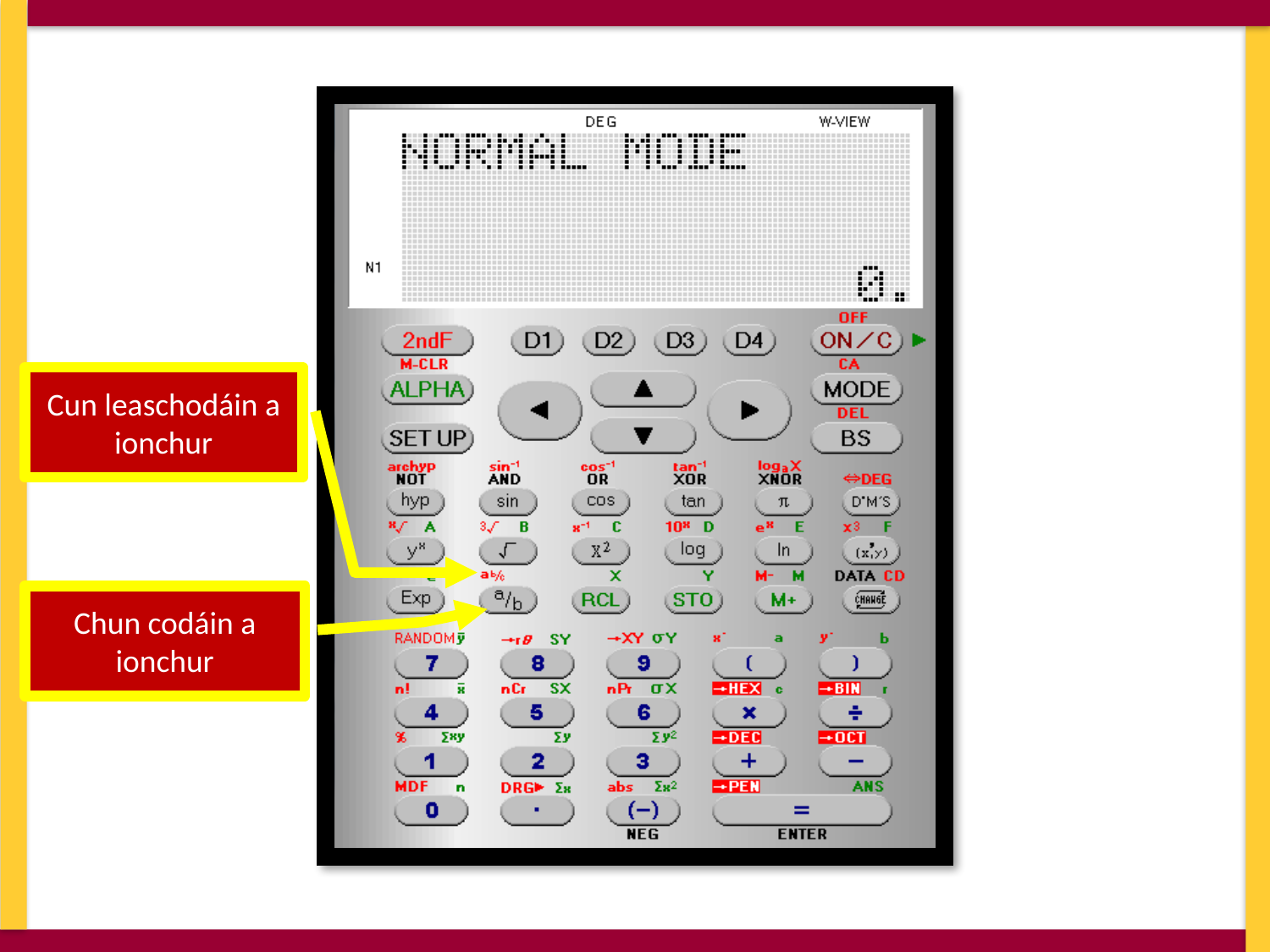

Cun leaschodáin a ionchur
Chun codáin a ionchur